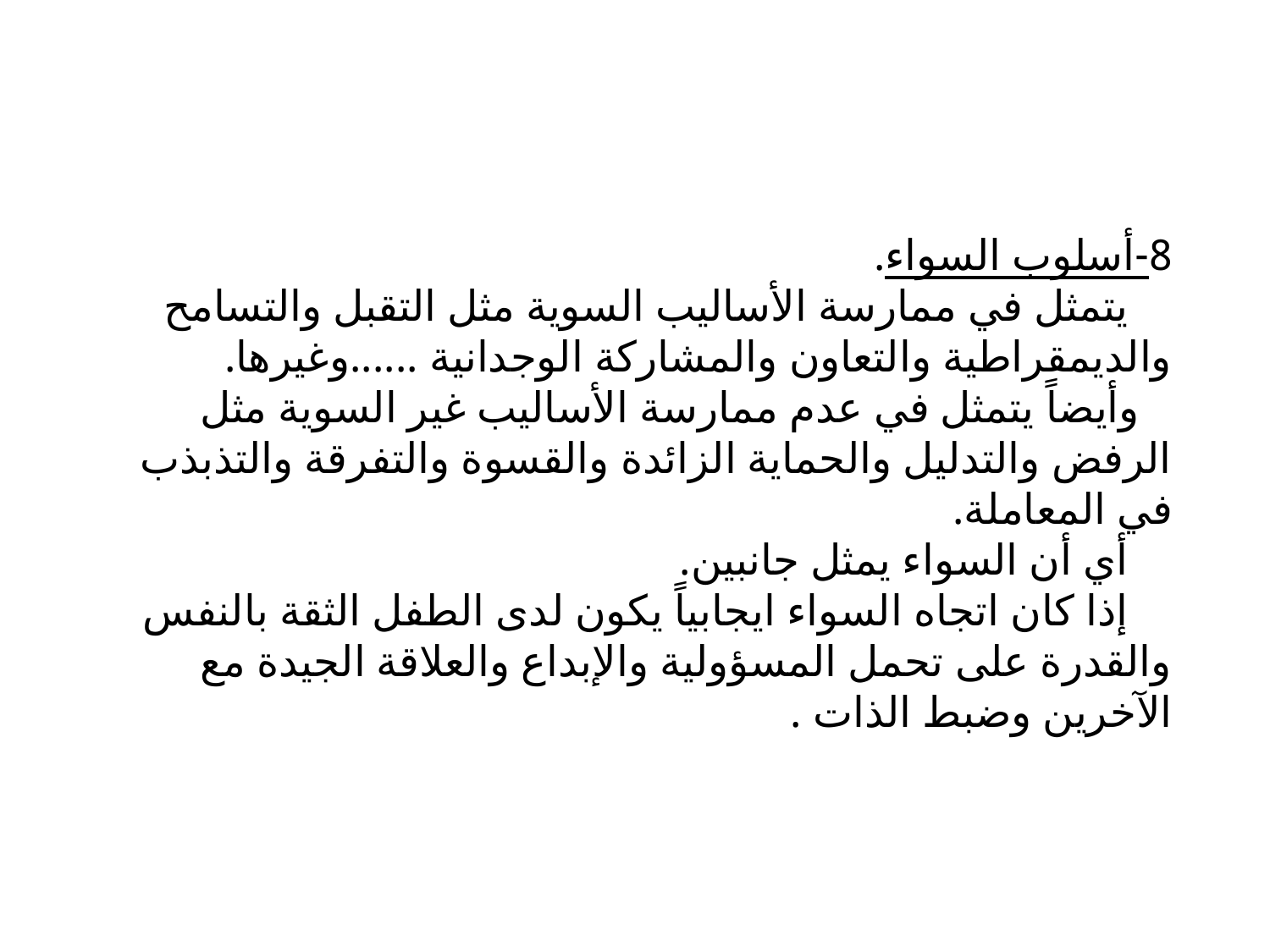

#

8-أسلوب السواء.
    يتمثل في ممارسة الأساليب السوية مثل التقبل والتسامح والديمقراطية والتعاون والمشاركة الوجدانية ......وغيرها.
   وأيضاً يتمثل في عدم ممارسة الأساليب غير السوية مثل الرفض والتدليل والحماية الزائدة والقسوة والتفرقة والتذبذب في المعاملة.
    أي أن السواء يمثل جانبين.
    إذا كان اتجاه السواء ايجابياً يكون لدى الطفل الثقة بالنفس والقدرة على تحمل المسؤولية والإبداع والعلاقة الجيدة مع الآخرين وضبط الذات .